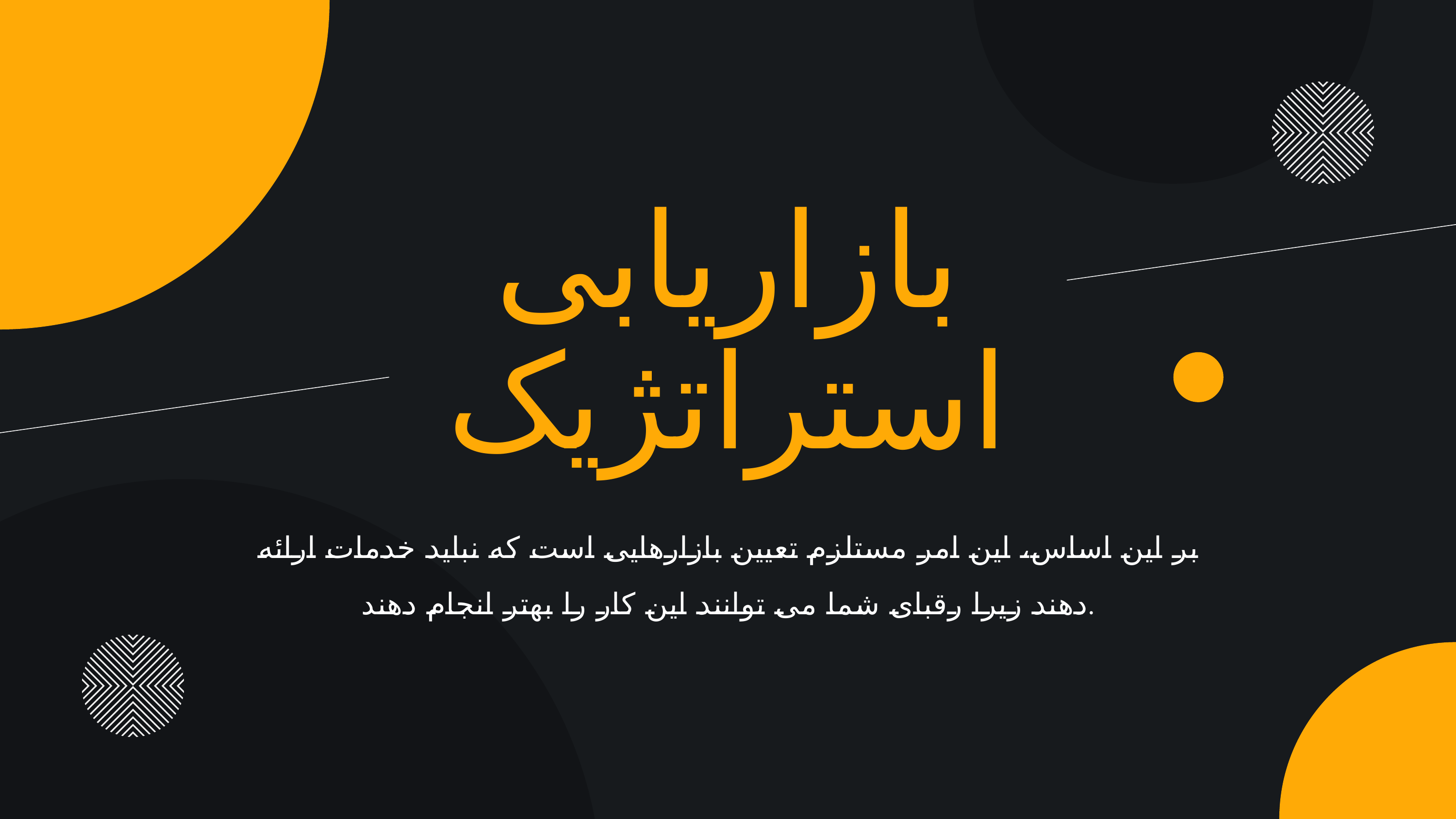

بازاریابی استراتژیک

بر این اساس، این امر مستلزم تعیین بازارهایی است که نباید خدمات ارائه دهند زیرا رقبای شما می توانند این کار را بهتر انجام دهند.